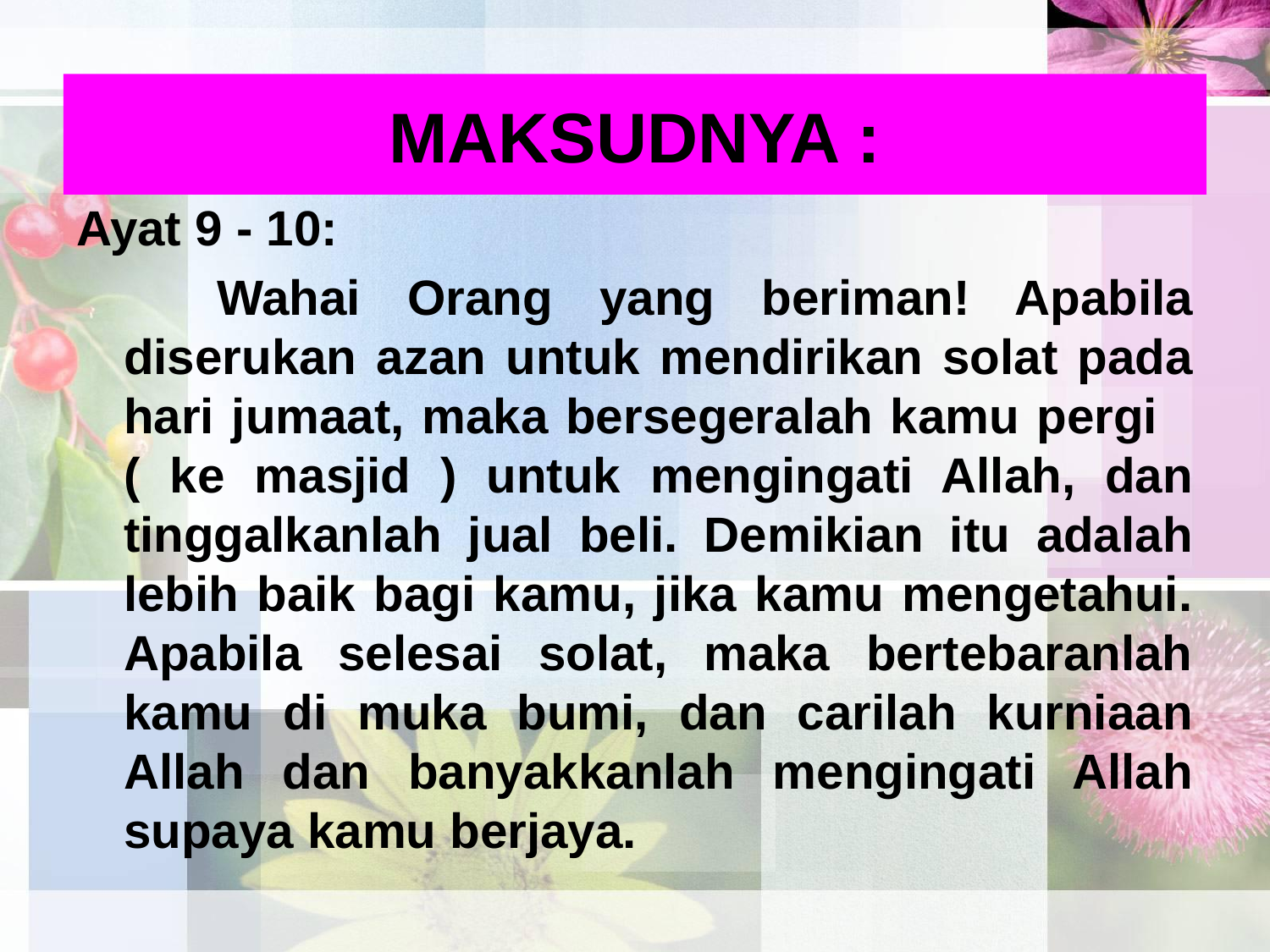

MAKSUDNYA :
Ayat 9 - 10:
   Wahai Orang yang beriman! Apabila diserukan azan untuk mendirikan solat pada hari jumaat, maka bersegeralah kamu pergi   ( ke masjid ) untuk mengingati Allah, dan tinggalkanlah jual beli. Demikian itu adalah lebih baik bagi kamu, jika kamu mengetahui. Apabila selesai solat, maka bertebaranlah kamu di muka bumi, dan carilah kurniaan Allah dan banyakkanlah mengingati Allah supaya kamu berjaya.